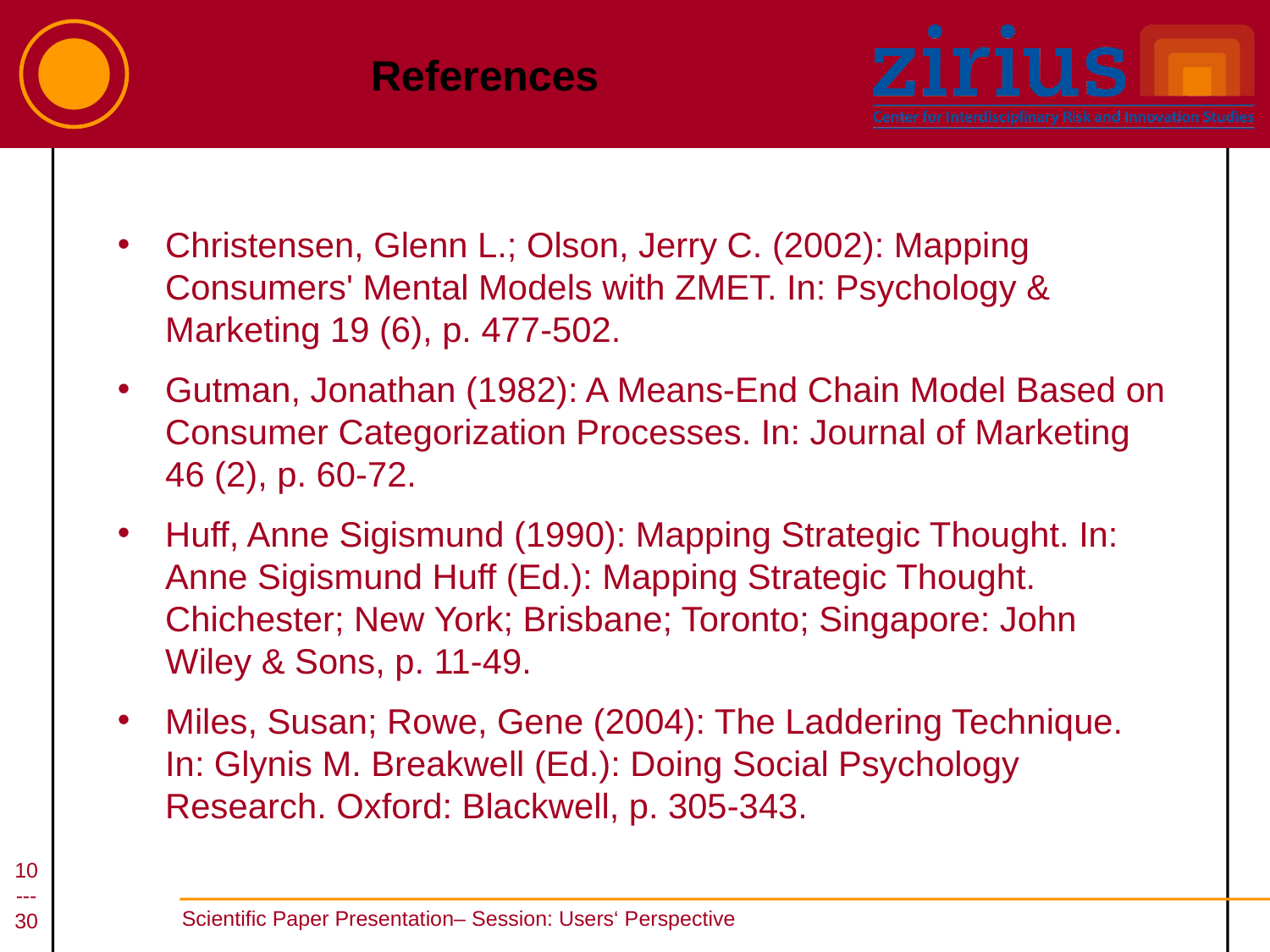

References
Christensen, Glenn L.; Olson, Jerry C. (2002): Mapping Consumers' Mental Models with ZMET. In: Psychology & Marketing 19 (6), p. 477-502.
Gutman, Jonathan (1982): A Means-End Chain Model Based on Consumer Categorization Processes. In: Journal of Marketing 46 (2), p. 60-72.
Huff, Anne Sigismund (1990): Mapping Strategic Thought. In: Anne Sigismund Huff (Ed.): Mapping Strategic Thought. Chichester; New York; Brisbane; Toronto; Singapore: John Wiley & Sons, p. 11-49.
Miles, Susan; Rowe, Gene (2004): The Laddering Technique. In: Glynis M. Breakwell (Ed.): Doing Social Psychology Research. Oxford: Blackwell, p. 305-343.
10
---
30